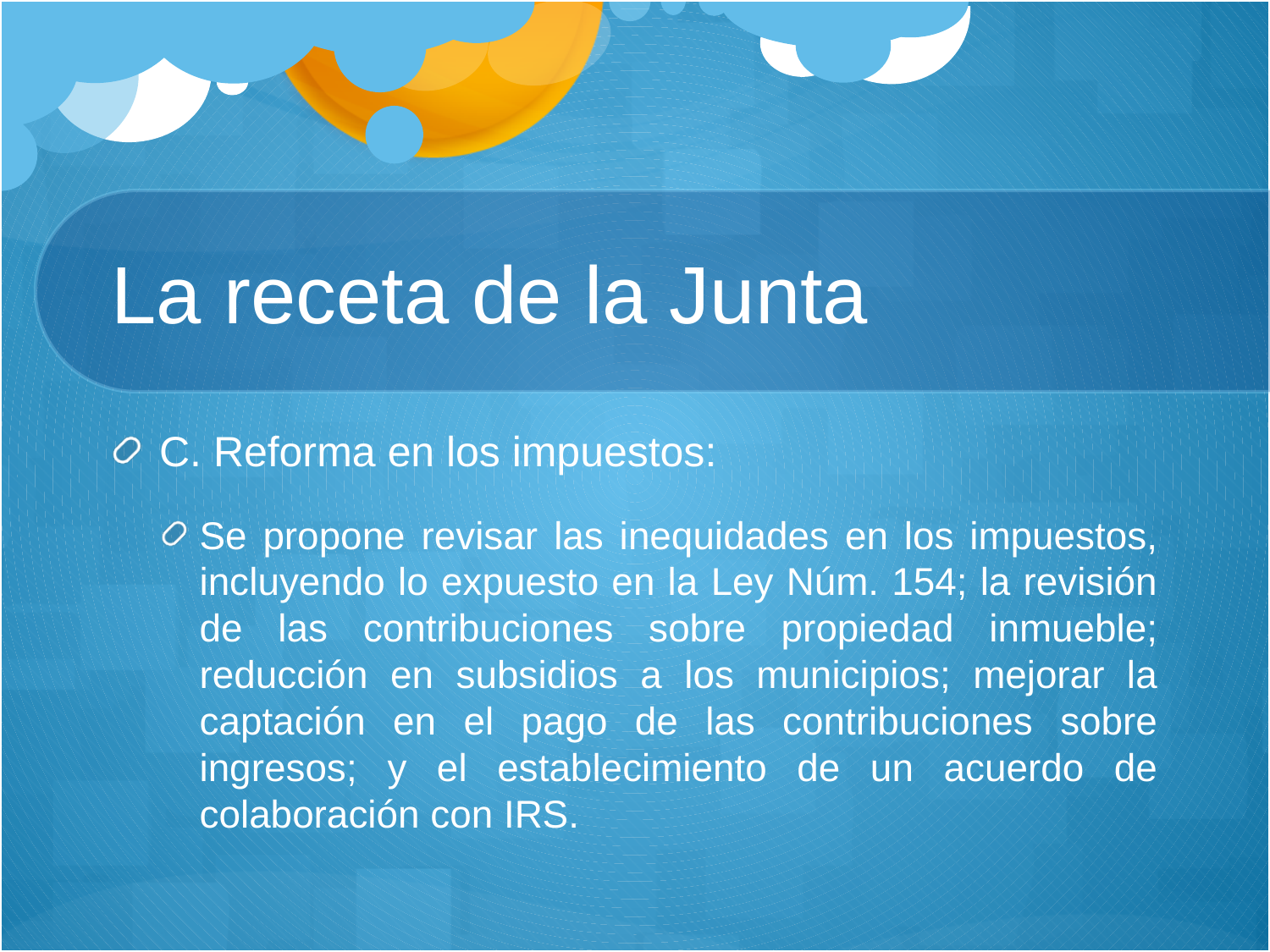

# La receta de la Junta
C. Reforma en los impuestos:
Se propone revisar las inequidades en los impuestos, incluyendo lo expuesto en la Ley Núm. 154; la revisión de las contribuciones sobre propiedad inmueble; reducción en subsidios a los municipios; mejorar la captación en el pago de las contribuciones sobre ingresos; y el establecimiento de un acuerdo de colaboración con IRS.